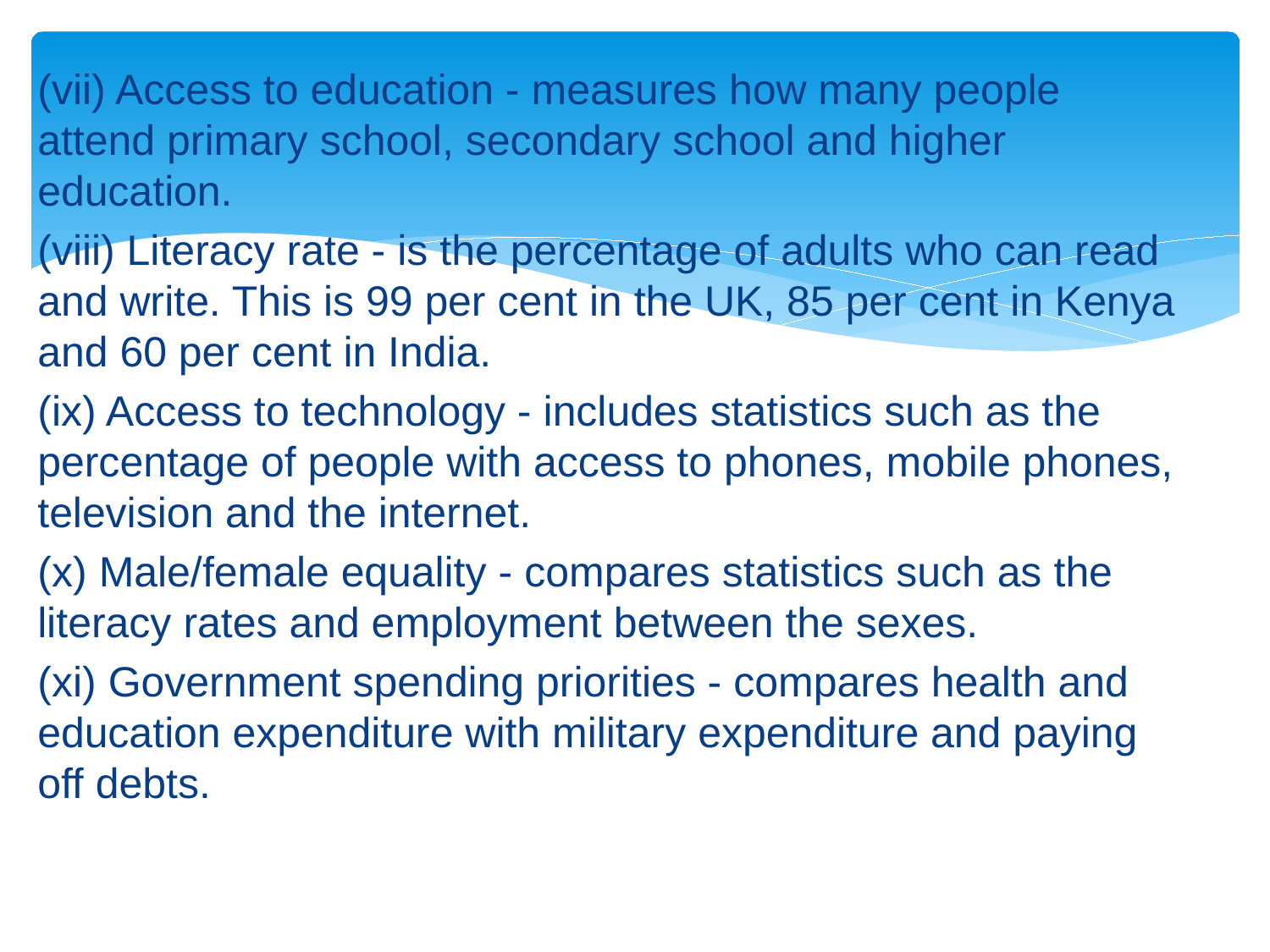

(vii) Access to education - measures how many people attend primary school, secondary school and higher education.
(viii) Literacy rate - is the percentage of adults who can read and write. This is 99 per cent in the UK, 85 per cent in Kenya and 60 per cent in India.
(ix) Access to technology - includes statistics such as the percentage of people with access to phones, mobile phones, television and the internet.
(x) Male/female equality - compares statistics such as the literacy rates and employment between the sexes.
(xi) Government spending priorities - compares health and education expenditure with military expenditure and paying off debts.